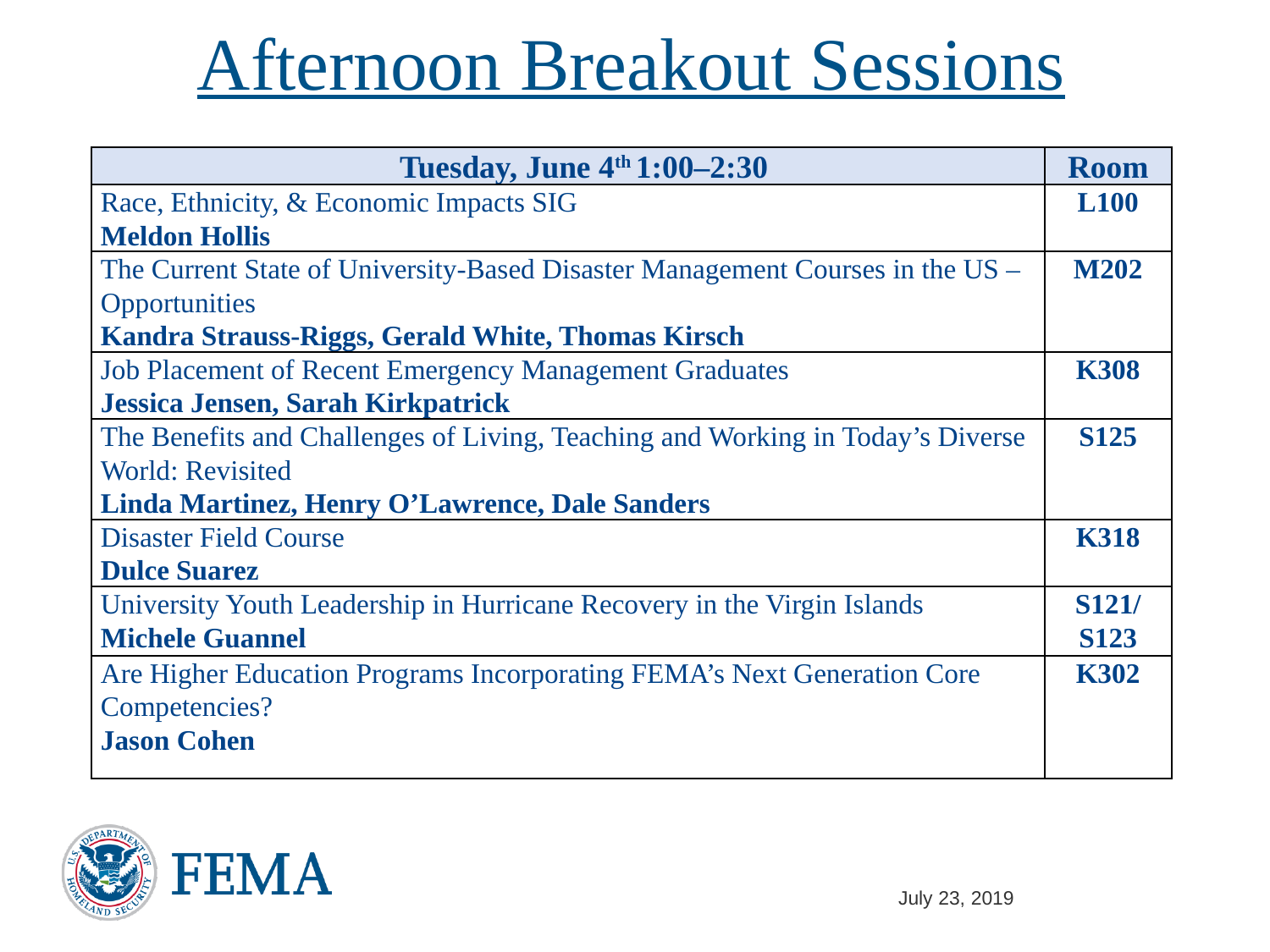

# Afternoon Breakout Sessions
| Tuesday, June 4th 1:00–2:30 | Room |
| --- | --- |
| Race, Ethnicity, & Economic Impacts SIG Meldon Hollis | L100 |
| The Current State of University-Based Disaster Management Courses in the US – Opportunities Kandra Strauss-Riggs, Gerald White, Thomas Kirsch | M202 |
| Job Placement of Recent Emergency Management Graduates Jessica Jensen, Sarah Kirkpatrick | K308 |
| The Benefits and Challenges of Living, Teaching and Working in Today’s Diverse World: Revisited Linda Martinez, Henry O’Lawrence, Dale Sanders | S125 |
| Disaster Field Course Dulce Suarez | K318 |
| University Youth Leadership in Hurricane Recovery in the Virgin Islands Michele Guannel | S121/S123 |
| Are Higher Education Programs Incorporating FEMA’s Next Generation Core Competencies? Jason Cohen | K302 |
17